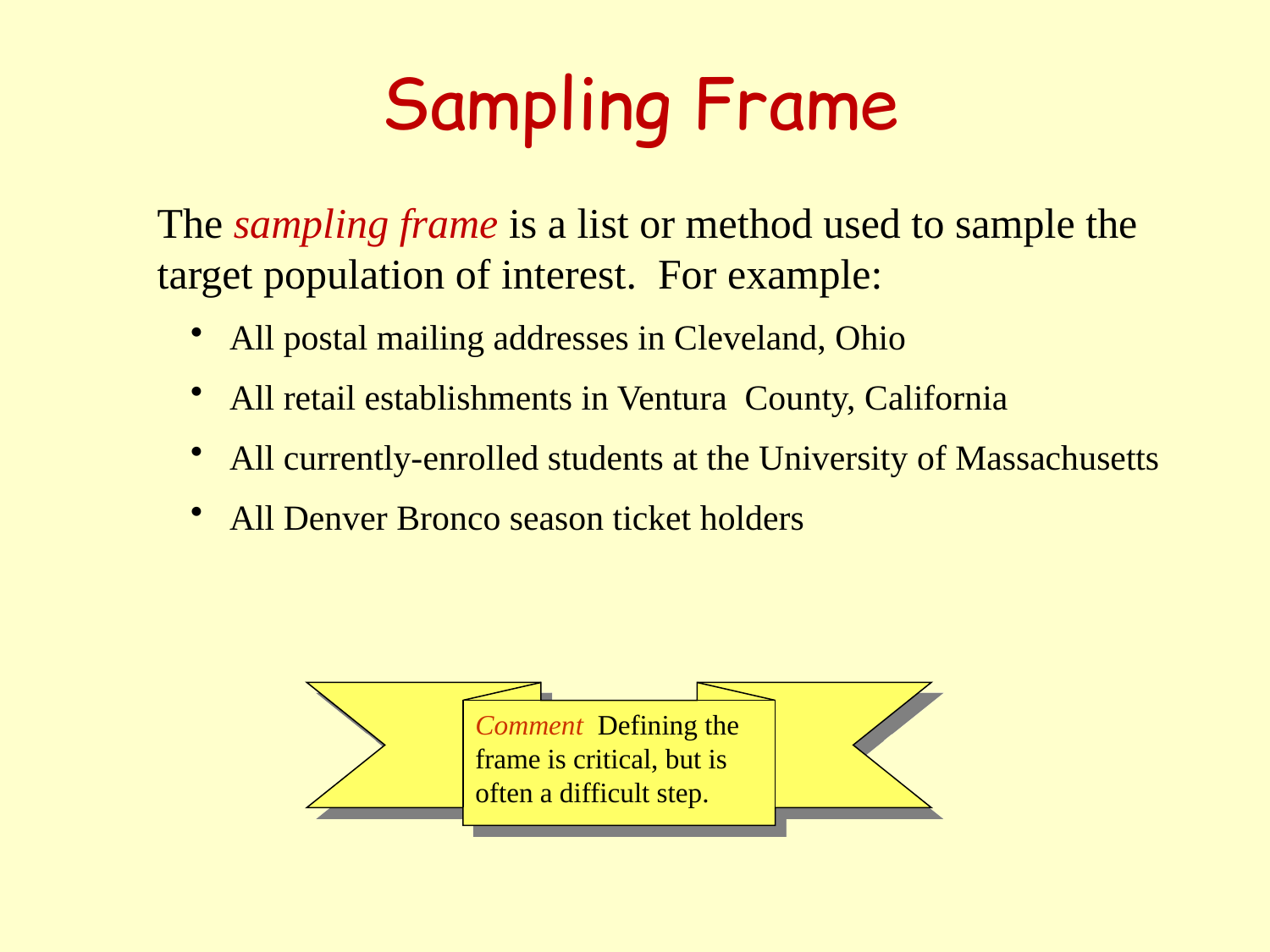

# Sampling Frame
The sampling frame is a list or method used to sample the target population of interest.  For example:
 All postal mailing addresses in Cleveland, Ohio
 All retail establishments in Ventura  County, California
 All currently-enrolled students at the University of Massachusetts
 All Denver Bronco season ticket holders

Comment  Defining the frame is critical, but is often a difficult step.